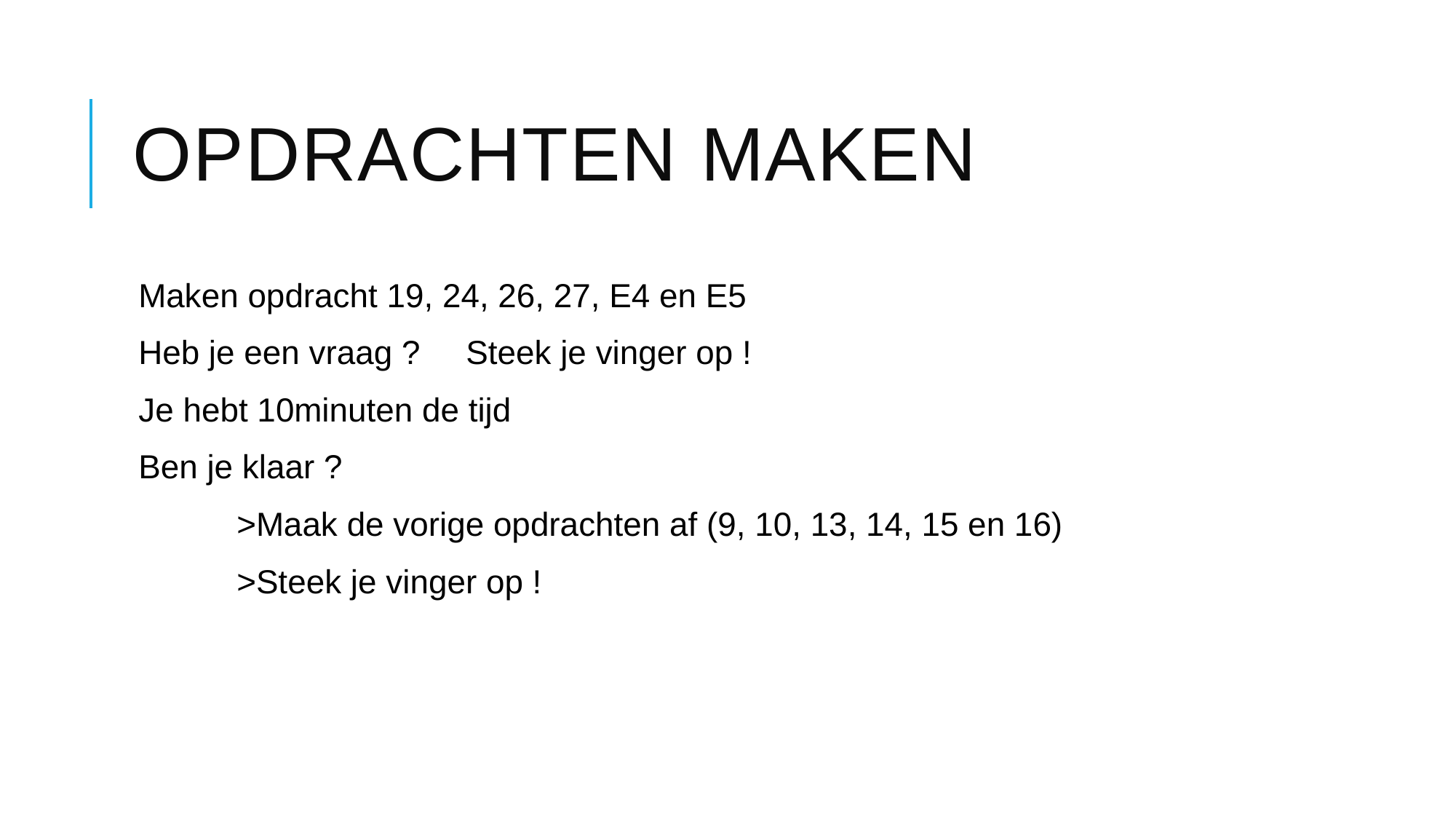

# Opdrachten maken
Maken opdracht 19, 24, 26, 27, E4 en E5
Heb je een vraag ?	Steek je vinger op !
Je hebt 10minuten de tijd
Ben je klaar ?
	>Maak de vorige opdrachten af (9, 10, 13, 14, 15 en 16)
	>Steek je vinger op !